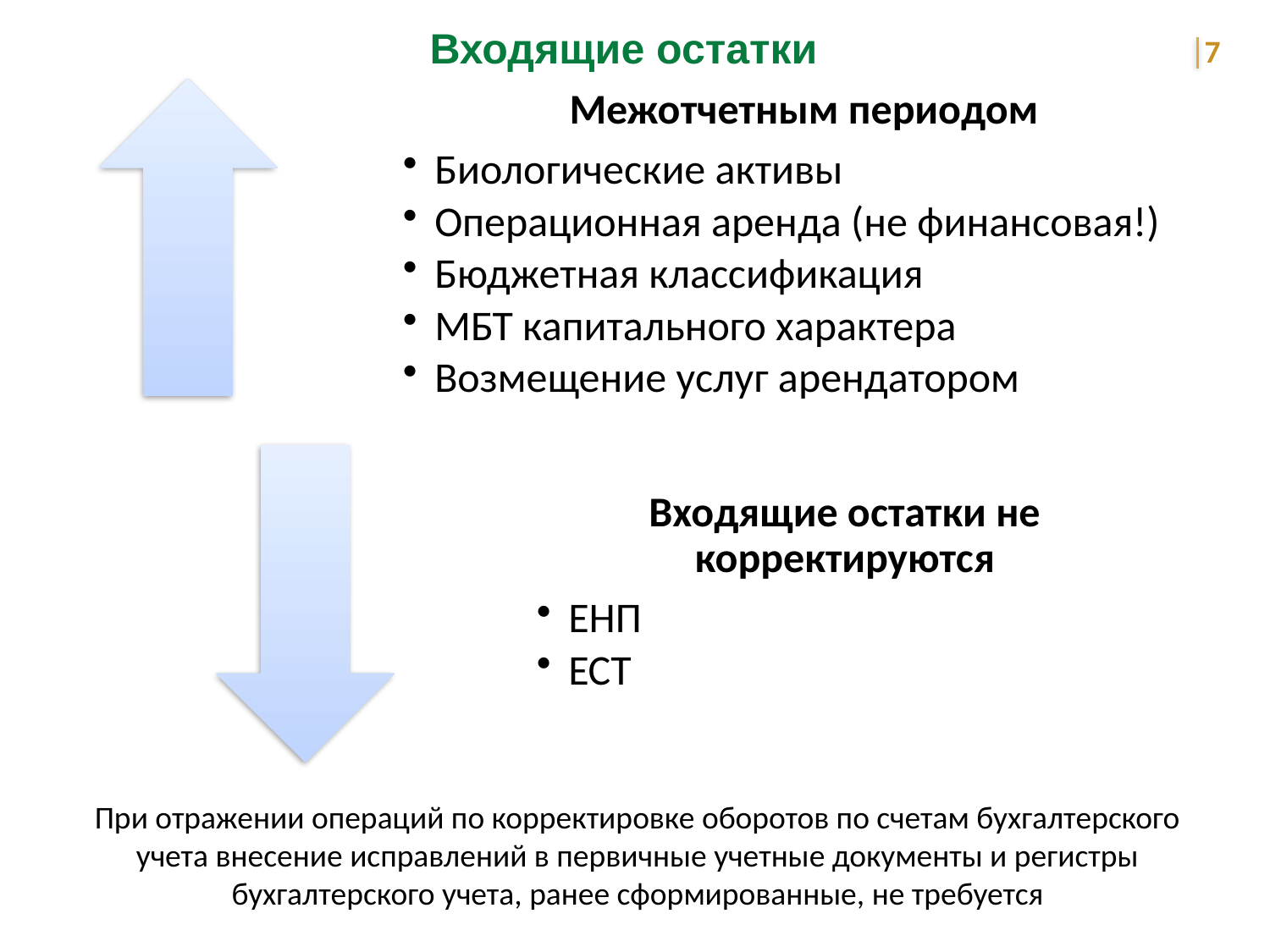

Входящие остатки
7
Межотчетным периодом
Биологические активы
Операционная аренда (не финансовая!)
Бюджетная классификация
МБТ капитального характера
Возмещение услуг арендатором
Входящие остатки не корректируются
ЕНП
ЕСТ
При отражении операций по корректировке оборотов по счетам бухгалтерского учета внесение исправлений в первичные учетные документы и регистры бухгалтерского учета, ранее сформированные, не требуется